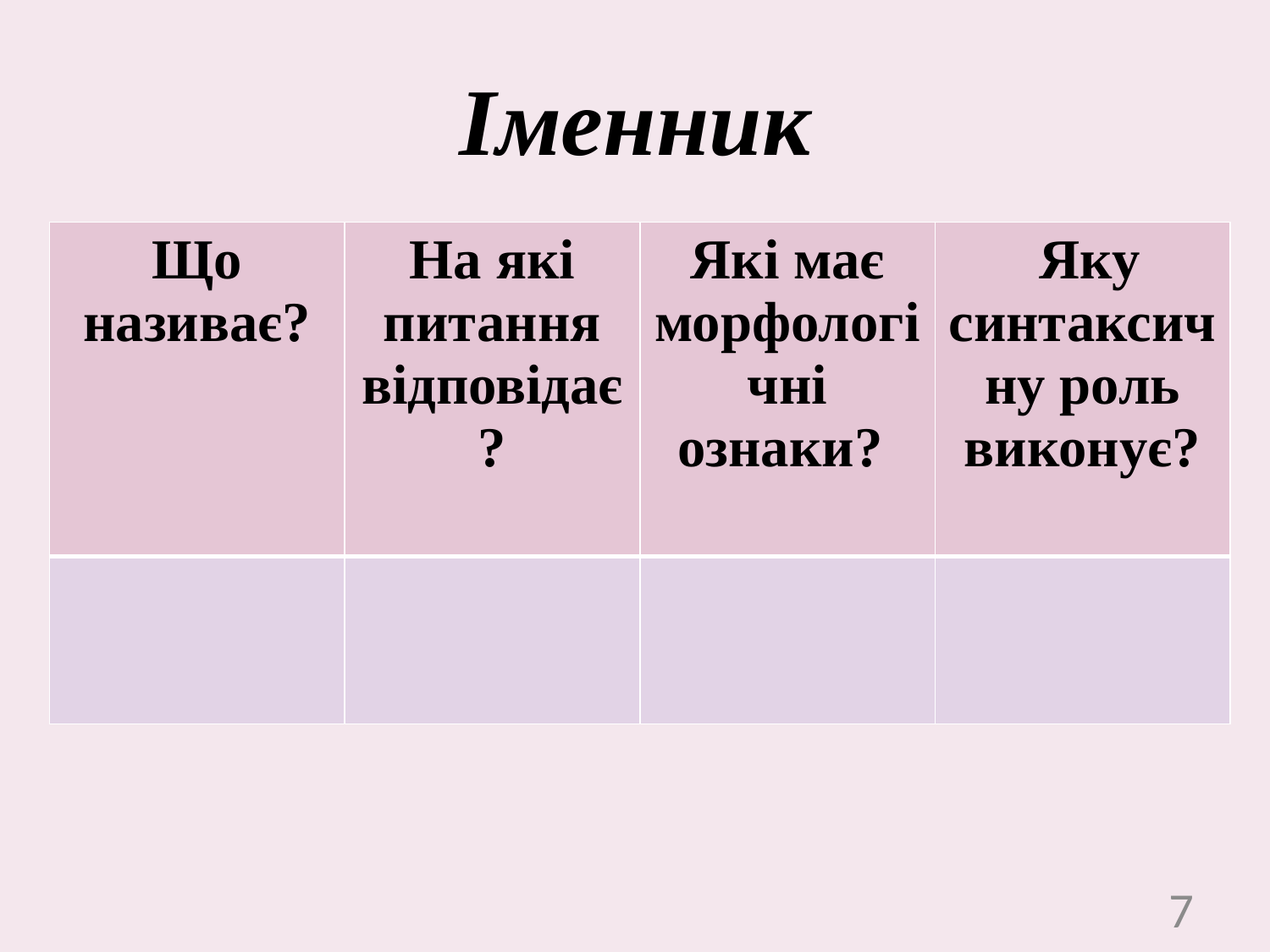

# Іменник
| Що називає? | На які питання відповідає ? | Які має морфологічні ознаки? | Яку синтаксичну роль виконує? |
| --- | --- | --- | --- |
|  |  |  |  |
7